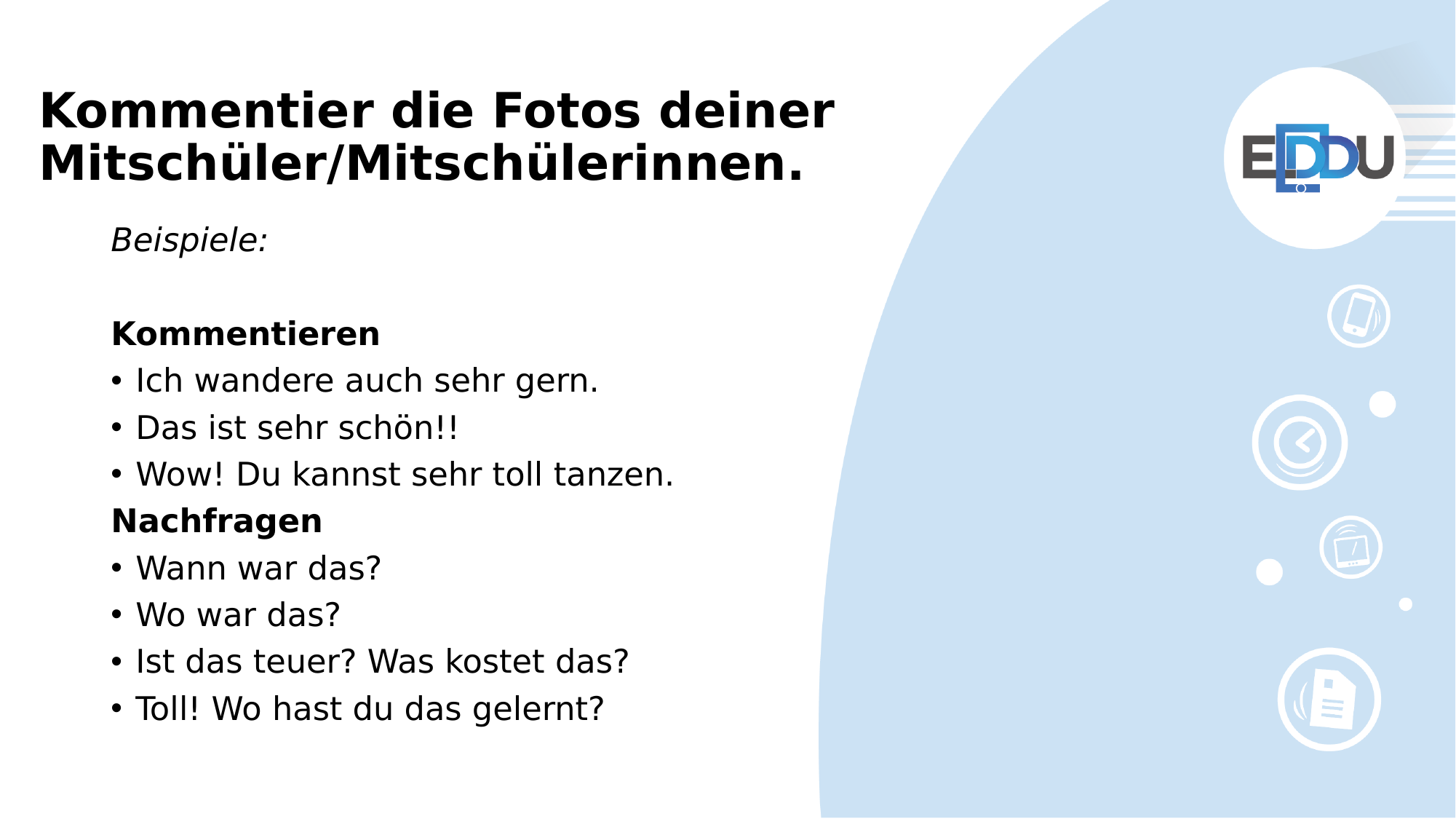

# Kommentier die Fotos deiner Mitschüler/Mitschülerinnen.
Beispiele:

Kommentieren
Ich wandere auch sehr gern.
Das ist sehr schön!!
Wow! Du kannst sehr toll tanzen.
Nachfragen
Wann war das?
Wo war das?
Ist das teuer? Was kostet das?
Toll! Wo hast du das gelernt?